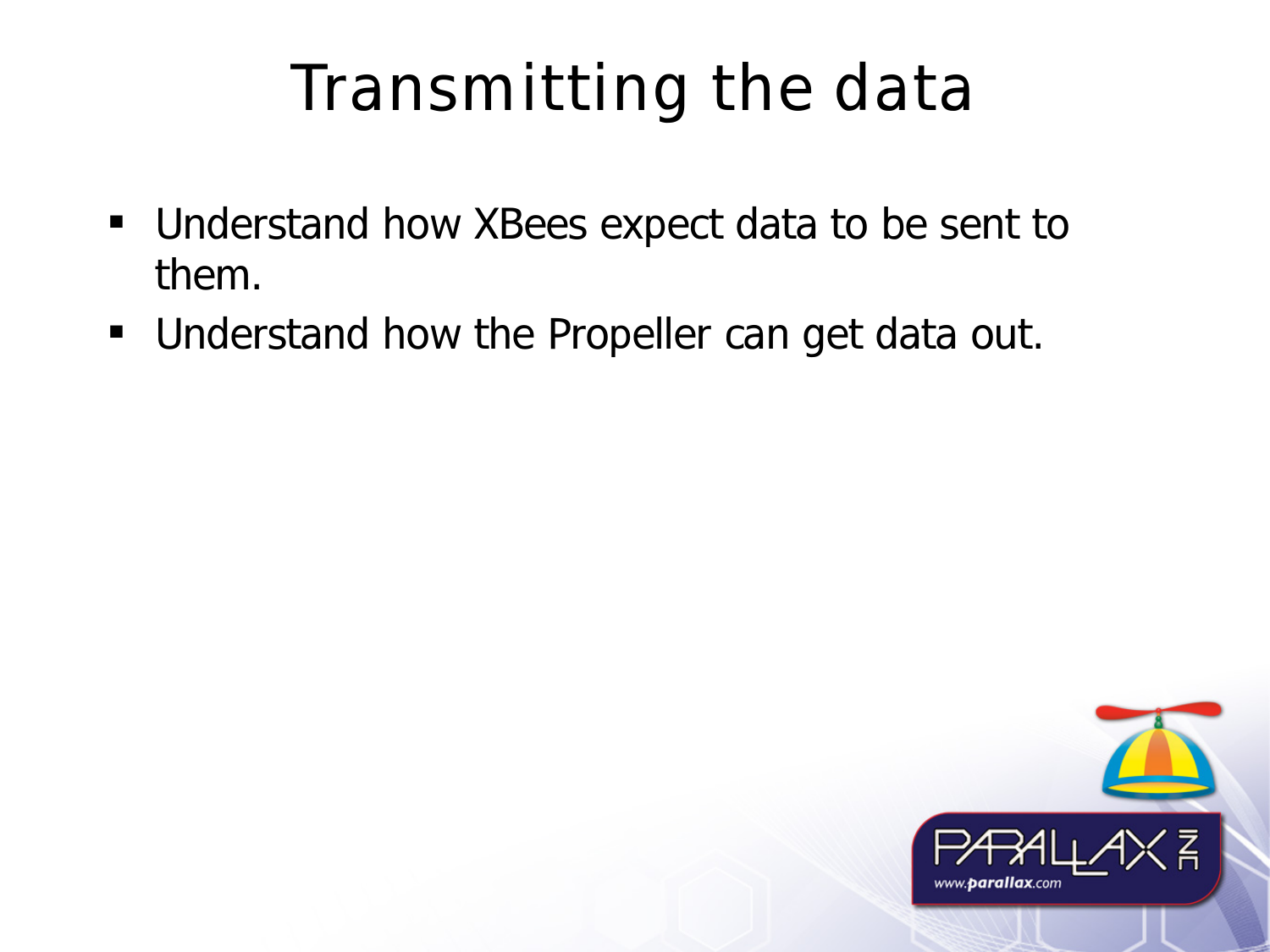

# Transmitting the data
Understand how XBees expect data to be sent to them.
Understand how the Propeller can get data out.